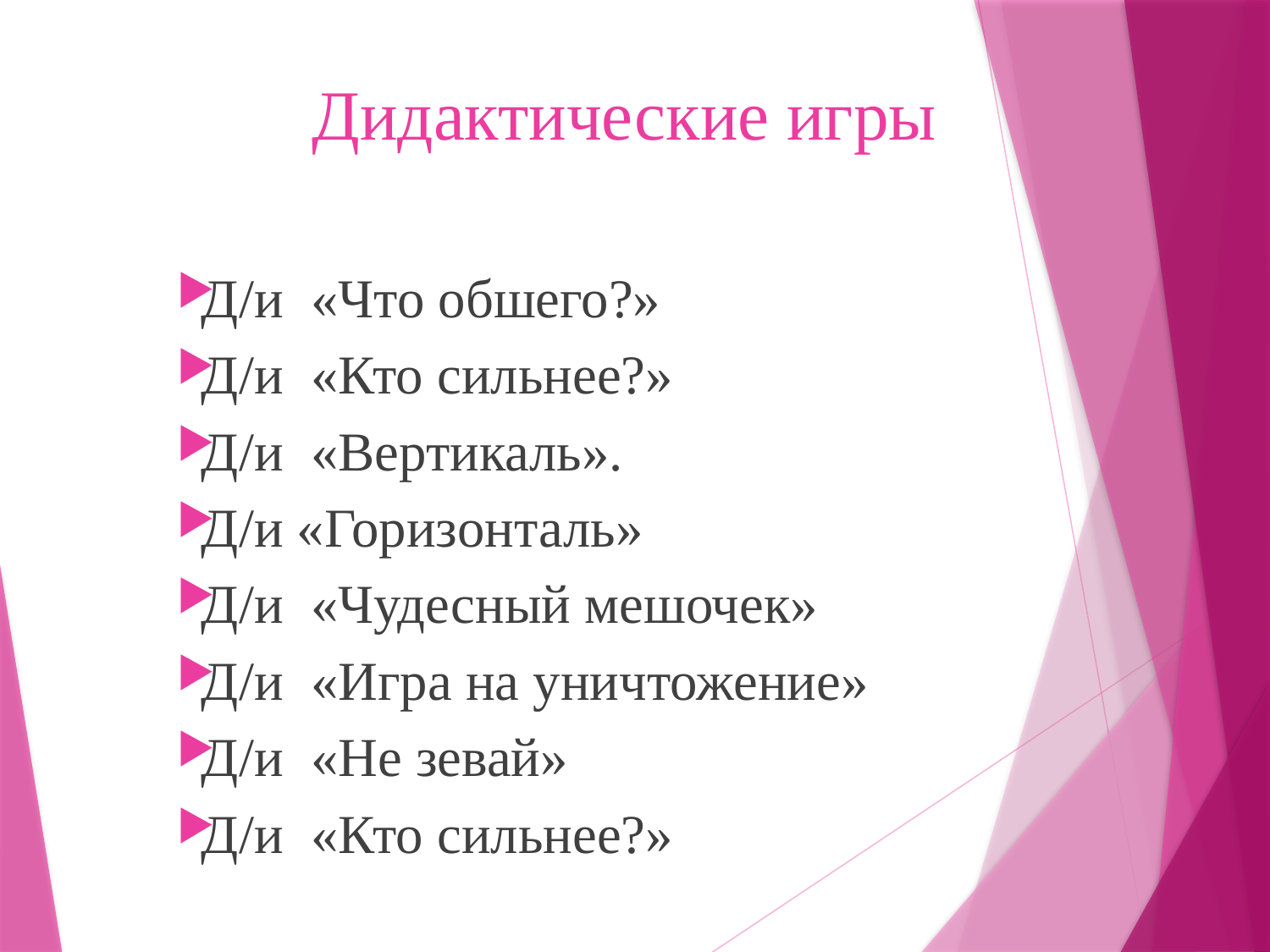

# Дидактические игры

Д/и  «Что обшего?»
Д/и  «Кто сильнее?»
Д/и  «Вертикаль».
Д/и «Горизонталь»
Д/и  «Чудесный мешочек»
Д/и  «Игра на уничтожение»
Д/и  «Не зевай»
Д/и  «Кто сильнее?»